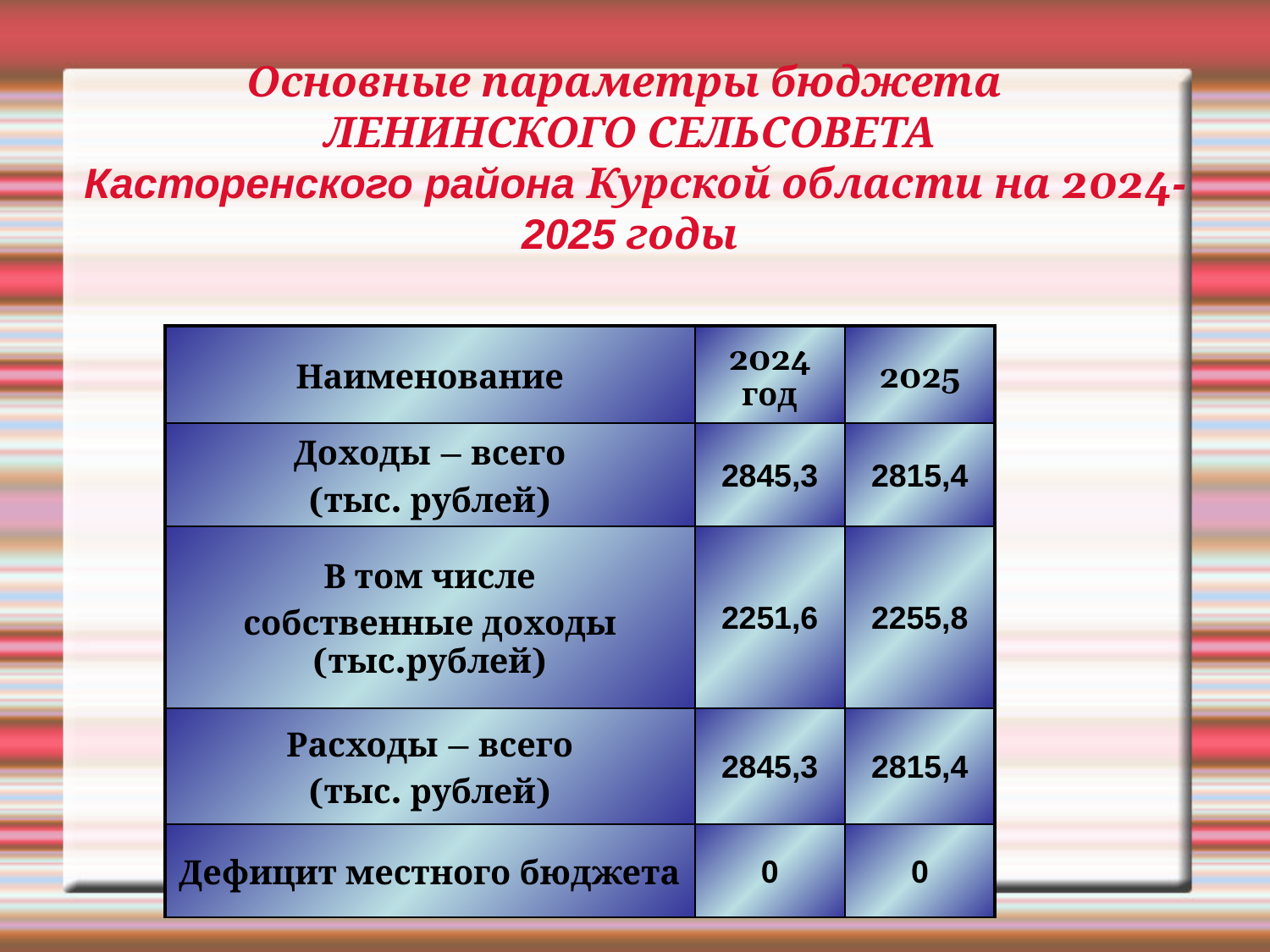

# Основные параметры бюджета ЛЕНИНСКОГО СЕЛЬСОВЕТА Касторенского района Курской области на 2024-2025 годы
| Наименование | 2024 год | 2025 |
| --- | --- | --- |
| Доходы – всего (тыс. рублей) | 2845,3 | 2815,4 |
| В том числе собственные доходы (тыс.рублей) | 2251,6 | 2255,8 |
| Расходы – всего (тыс. рублей) | 2845,3 | 2815,4 |
| Дефицит местного бюджета | 0 | 0 |